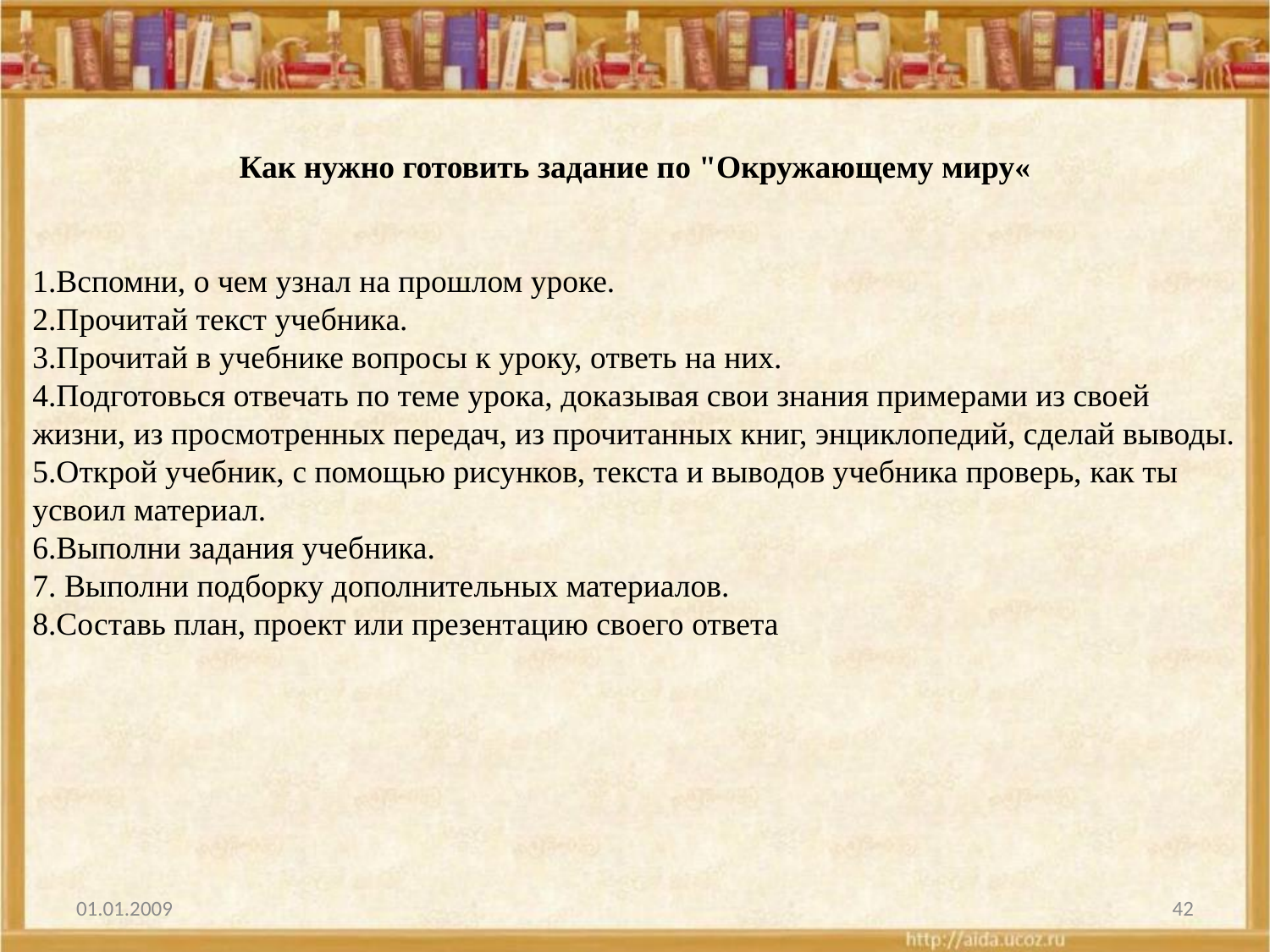

Как нужно готовить задание по "Окружающему миру«

1.Вспомни, о чем узнал на прошлом уроке.
2.Прочитай текст учебника.
3.Прочитай в учебнике вопросы к уроку, ответь на них.
4.Подготовься отвечать по теме урока, доказывая свои знания примерами из своей жизни, из просмотренных передач, из прочитанных книг, энциклопедий, сделай выводы.
5.Открой учебник, с помощью рисунков, текста и выводов учебника проверь, как ты усвоил материал.
6.Выполни задания учебника.
7. Выполни подборку дополнительных материалов.
8.Составь план, проект или презентацию своего ответа
01.01.2009
42